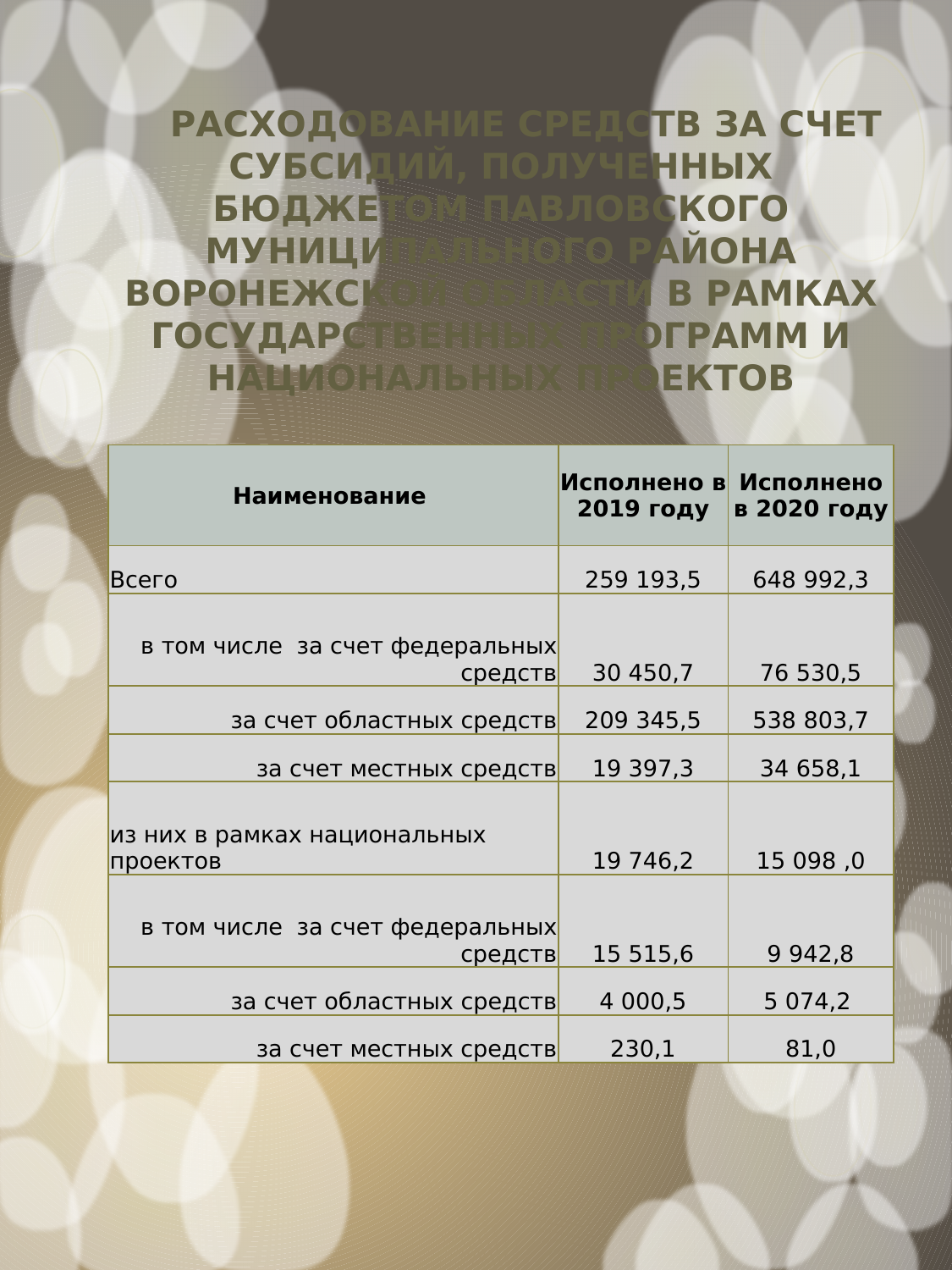

РАСХОДОВАНИЕ СРЕДСТВ ЗА СЧЕТ СУБСИДИЙ, ПОЛУЧЕННЫХ БЮДЖЕТОМ ПАВЛОВСКОГО МУНИЦИПАЛЬНОГО РАЙОНА ВОРОНЕЖСКОЙ ОБЛАСТИ В РАМКАХ ГОСУДАРСТВЕННЫХ ПРОГРАММ И НАЦИОНАЛЬНЫХ ПРОЕКТОВ
| Наименование | Исполнено в 2019 году | Исполнено в 2020 году |
| --- | --- | --- |
| Всего | 259 193,5 | 648 992,3 |
| в том числе за счет федеральных средств | 30 450,7 | 76 530,5 |
| за счет областных средств | 209 345,5 | 538 803,7 |
| за счет местных средств | 19 397,3 | 34 658,1 |
| из них в рамках национальных проектов | 19 746,2 | 15 098 ,0 |
| в том числе за счет федеральных средств | 15 515,6 | 9 942,8 |
| за счет областных средств | 4 000,5 | 5 074,2 |
| за счет местных средств | 230,1 | 81,0 |